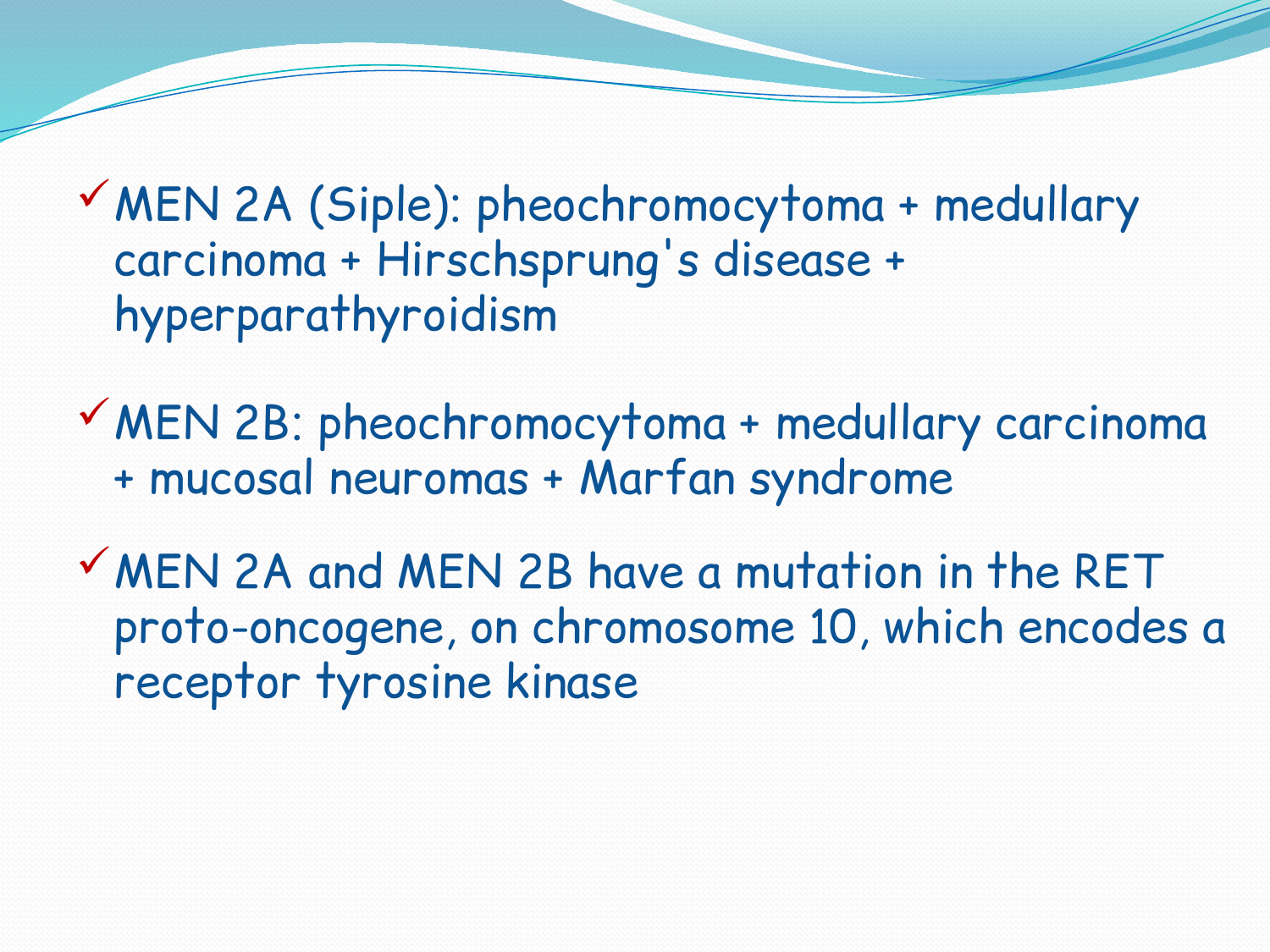

MEN 2A (Siple): pheochromocytoma + medullary carcinoma + Hirschsprung's disease + hyperparathyroidism

MEN 2B: pheochromocytoma + medullary carcinoma + mucosal neuromas + Marfan syndrome

MEN 2A and MEN 2B have a mutation in the RET proto-oncogene, on chromosome 10, which encodes a receptor tyrosine kinase